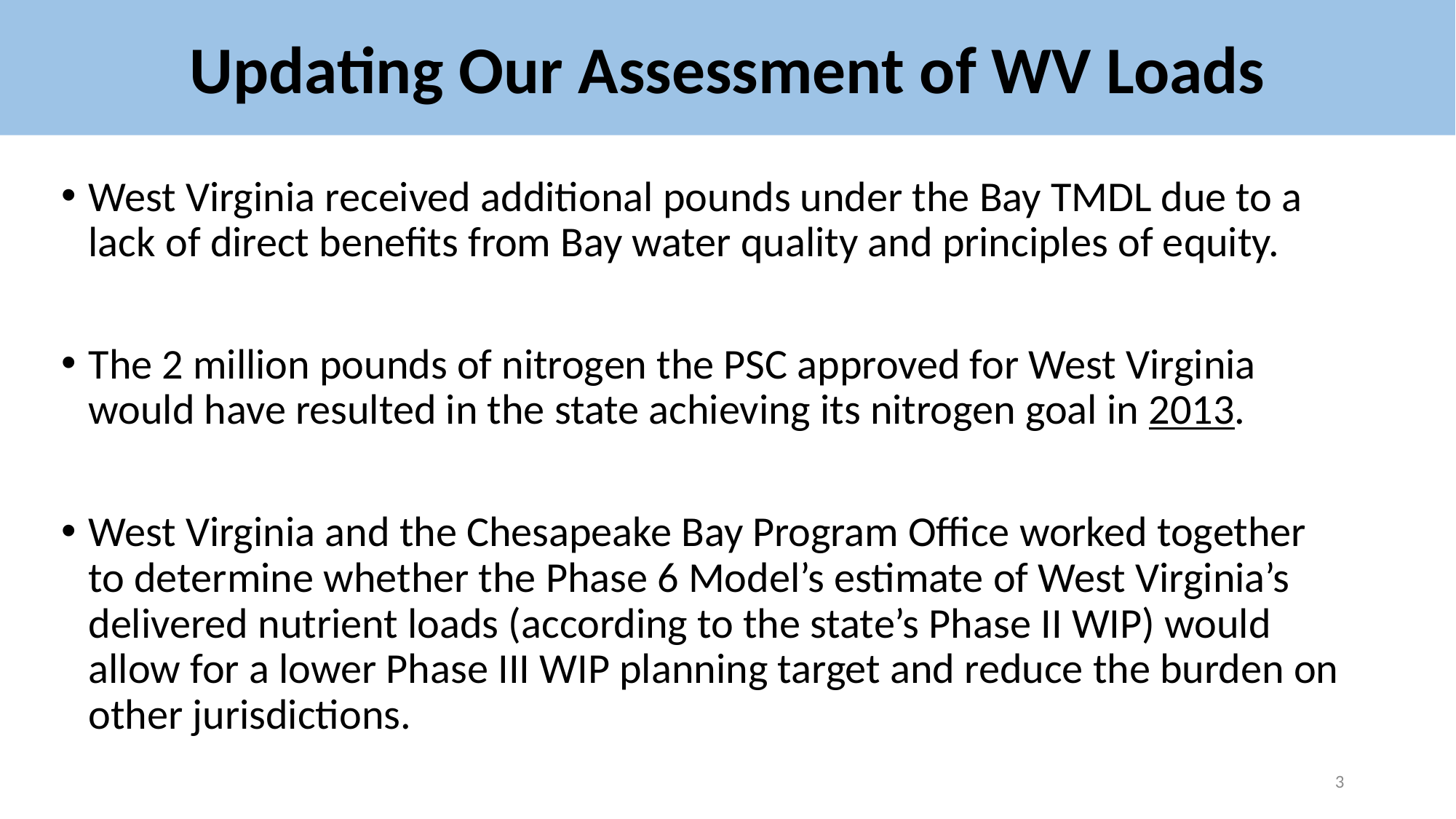

# Updating Our Assessment of WV Loads
West Virginia received additional pounds under the Bay TMDL due to a lack of direct benefits from Bay water quality and principles of equity.

The 2 million pounds of nitrogen the PSC approved for West Virginia would have resulted in the state achieving its nitrogen goal in 2013.

West Virginia and the Chesapeake Bay Program Office worked together to determine whether the Phase 6 Model’s estimate of West Virginia’s delivered nutrient loads (according to the state’s Phase II WIP) would allow for a lower Phase III WIP planning target and reduce the burden on other jurisdictions.
3